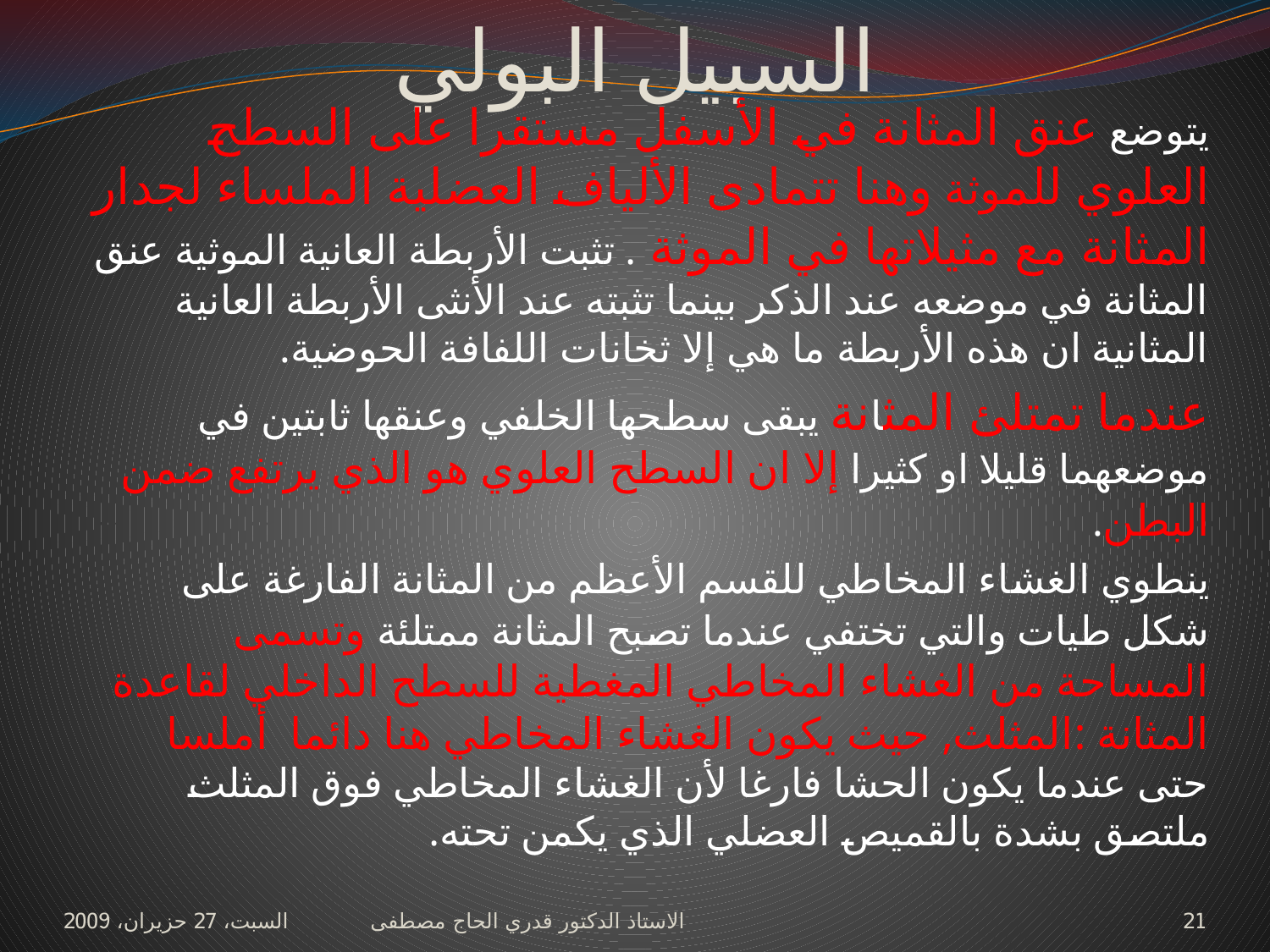

# السبيل البولي
يتوضع عنق المثانة في الأسفل مستقرا على السطح العلوي للموثة وهنا تتمادى الألياف العضلية الملساء لجدار المثانة مع مثيلاتها في الموثة . تثبت الأربطة العانية الموثية عنق المثانة في موضعه عند الذكر بينما تثبته عند الأنثى الأربطة العانية المثانية ان هذه الأربطة ما هي إلا ثخانات اللفافة الحوضية.
عندما تمتلئ المثانة يبقى سطحها الخلفي وعنقها ثابتين في موضعهما قليلا او كثيرا إلا ان السطح العلوي هو الذي يرتفع ضمن البطن.
ينطوي الغشاء المخاطي للقسم الأعظم من المثانة الفارغة على شكل طيات والتي تختفي عندما تصبح المثانة ممتلئة وتسمى المساحة من الغشاء المخاطي المغطية للسطح الداخلي لقاعدة المثانة :المثلث, حيث يكون الغشاء المخاطي هنا دائما  أملسا حتى عندما يكون الحشا فارغا لأن الغشاء المخاطي فوق المثلث ملتصق بشدة بالقميص العضلي الذي يكمن تحته.
السبت، 27 حزيران، 2009
الاستاذ الدكتور قدري الحاج مصطفى
21